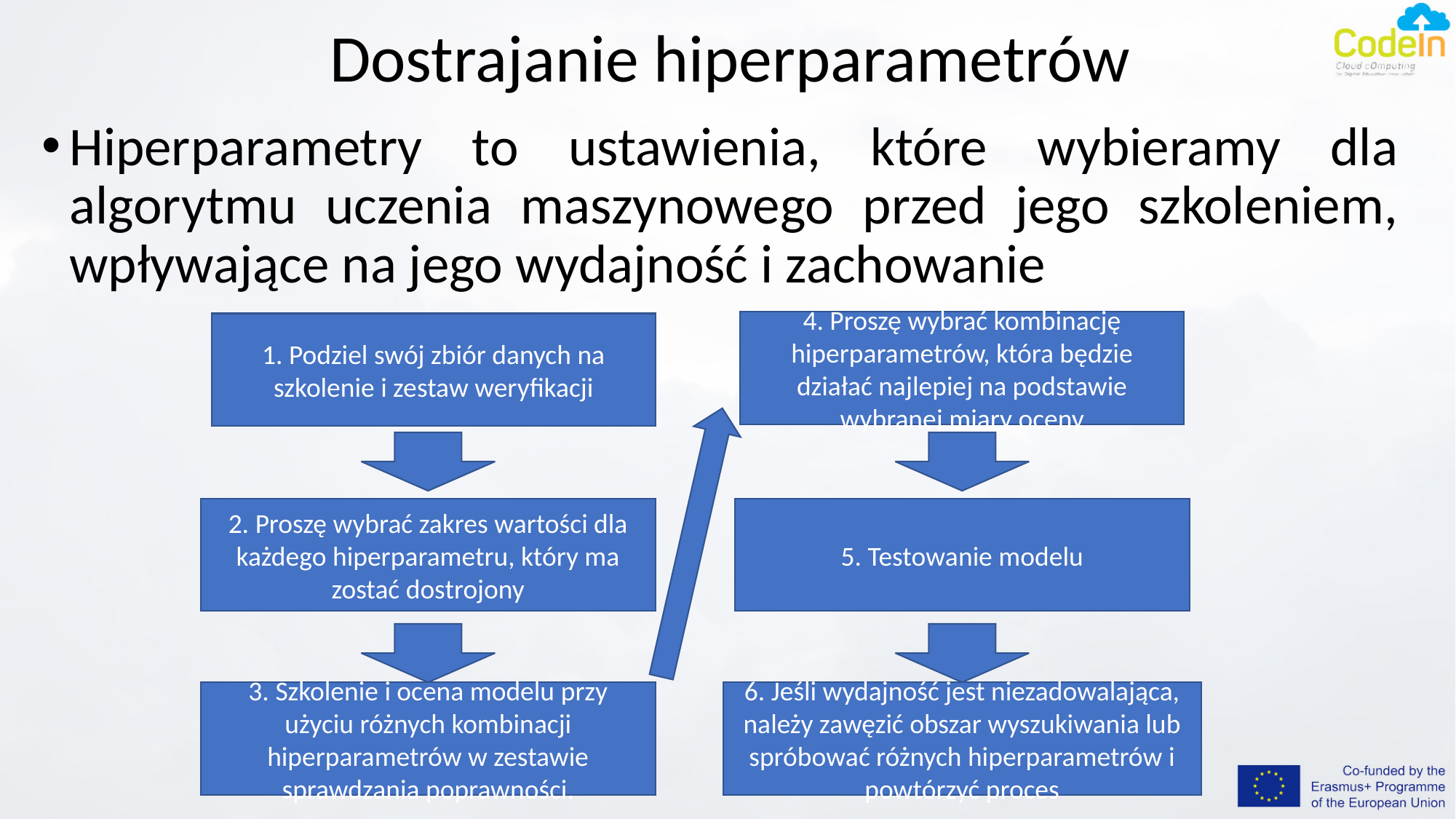

# Dostrajanie hiperparametrów
Hiperparametry to ustawienia, które wybieramy dla algorytmu uczenia maszynowego przed jego szkoleniem, wpływające na jego wydajność i zachowanie

4. Proszę wybrać kombinację hiperparametrów, która będzie działać najlepiej na podstawie wybranej miary oceny
1. Podziel swój zbiór danych na szkolenie i zestaw weryfikacji

2. Proszę wybrać zakres wartości dla każdego hiperparametru, który ma zostać dostrojony
5. Testowanie modelu

3. Szkolenie i ocena modelu przy użyciu różnych kombinacji hiperparametrów w zestawie sprawdzania poprawności.
6. Jeśli wydajność jest niezadowalająca, należy zawęzić obszar wyszukiwania lub spróbować różnych hiperparametrów i powtórzyć proces